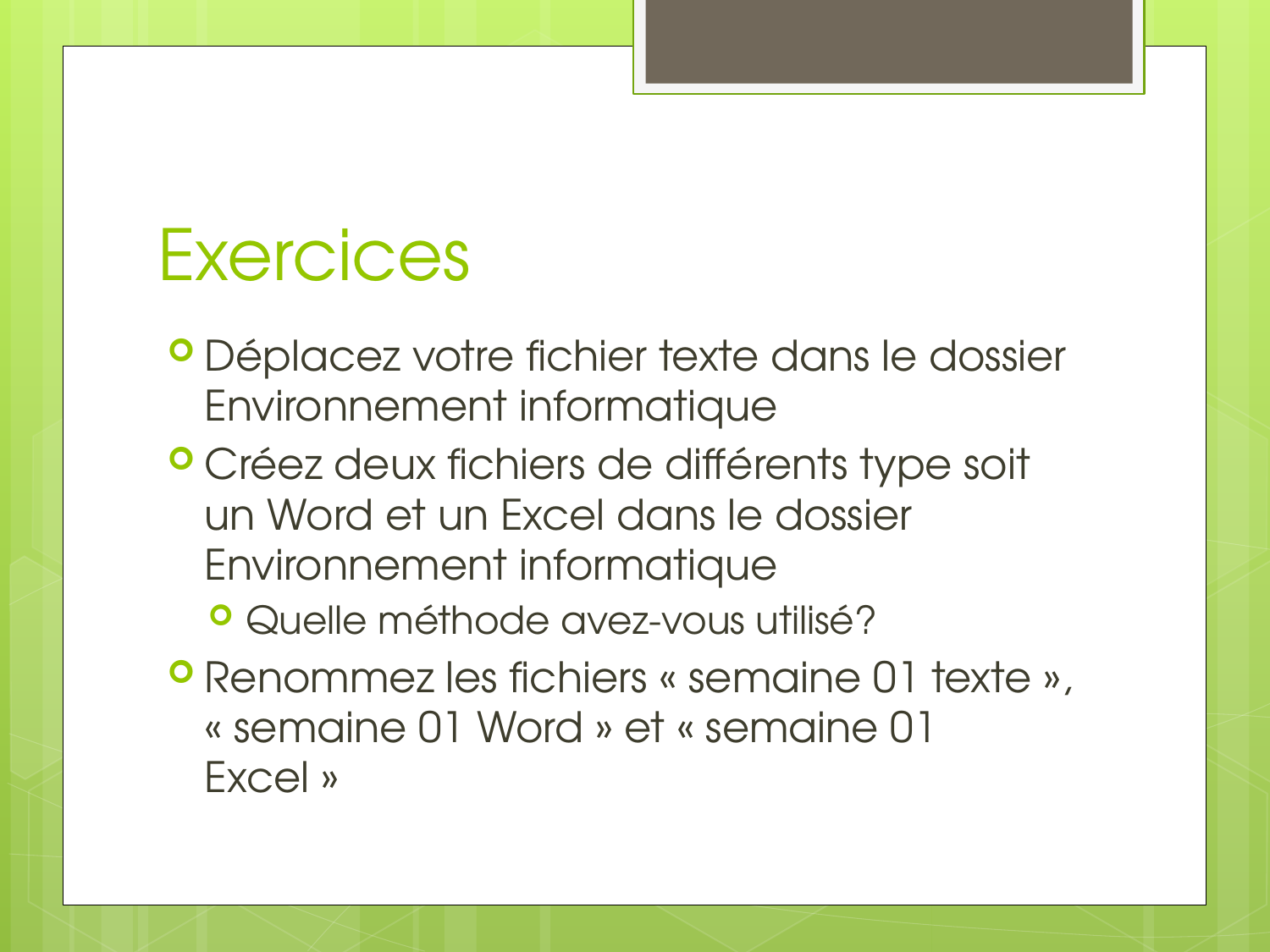

# Exercices
Déplacez votre fichier texte dans le dossier Environnement informatique
Créez deux fichiers de différents type soit un Word et un Excel dans le dossier Environnement informatique
Quelle méthode avez-vous utilisé?
Renommez les fichiers « semaine 01 texte », « semaine 01 Word » et « semaine 01 Excel »